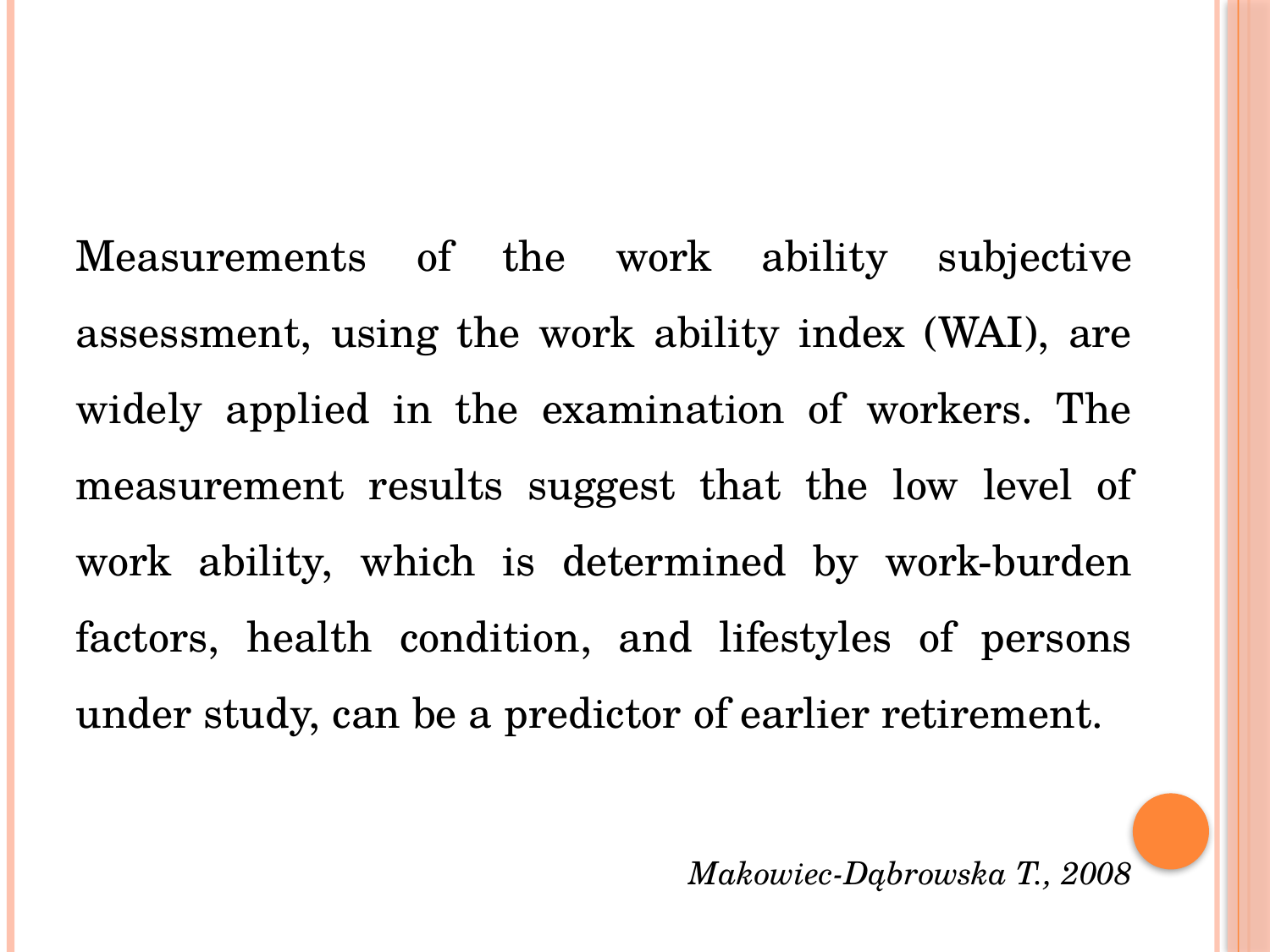

Measurements of the work ability subjective assessment, using the work ability index (WAI), are widely applied in the examination of workers. The measurement results suggest that the low level of work ability, which is determined by work-burden factors, health condition, and lifestyles of persons under study, can be a predictor of earlier retirement.

Makowiec-Dąbrowska T., 2008